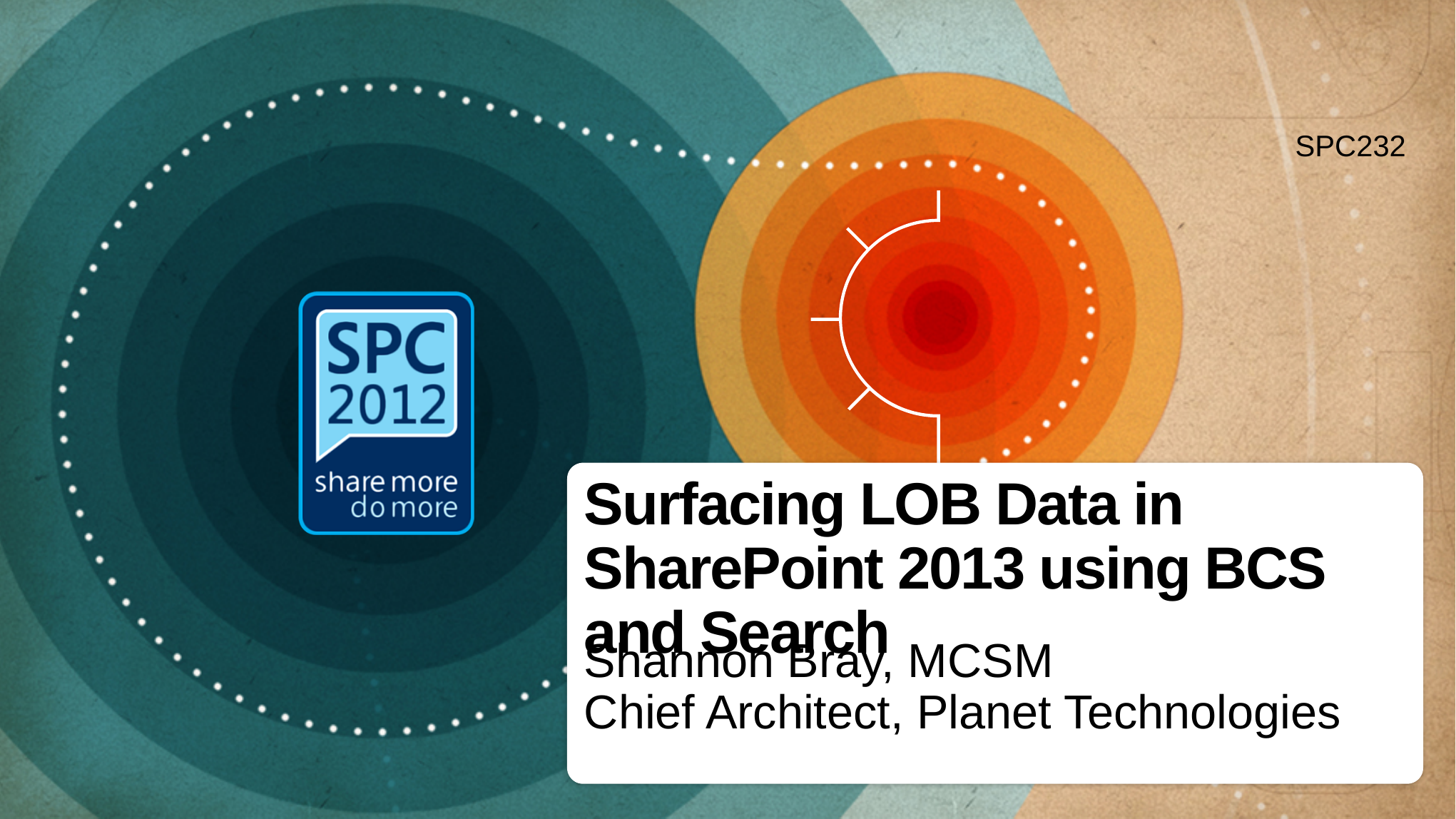

SPC232
# Surfacing LOB Data in SharePoint 2013 using BCS and Search
Shannon Bray, MCSM
Chief Architect, Planet Technologies